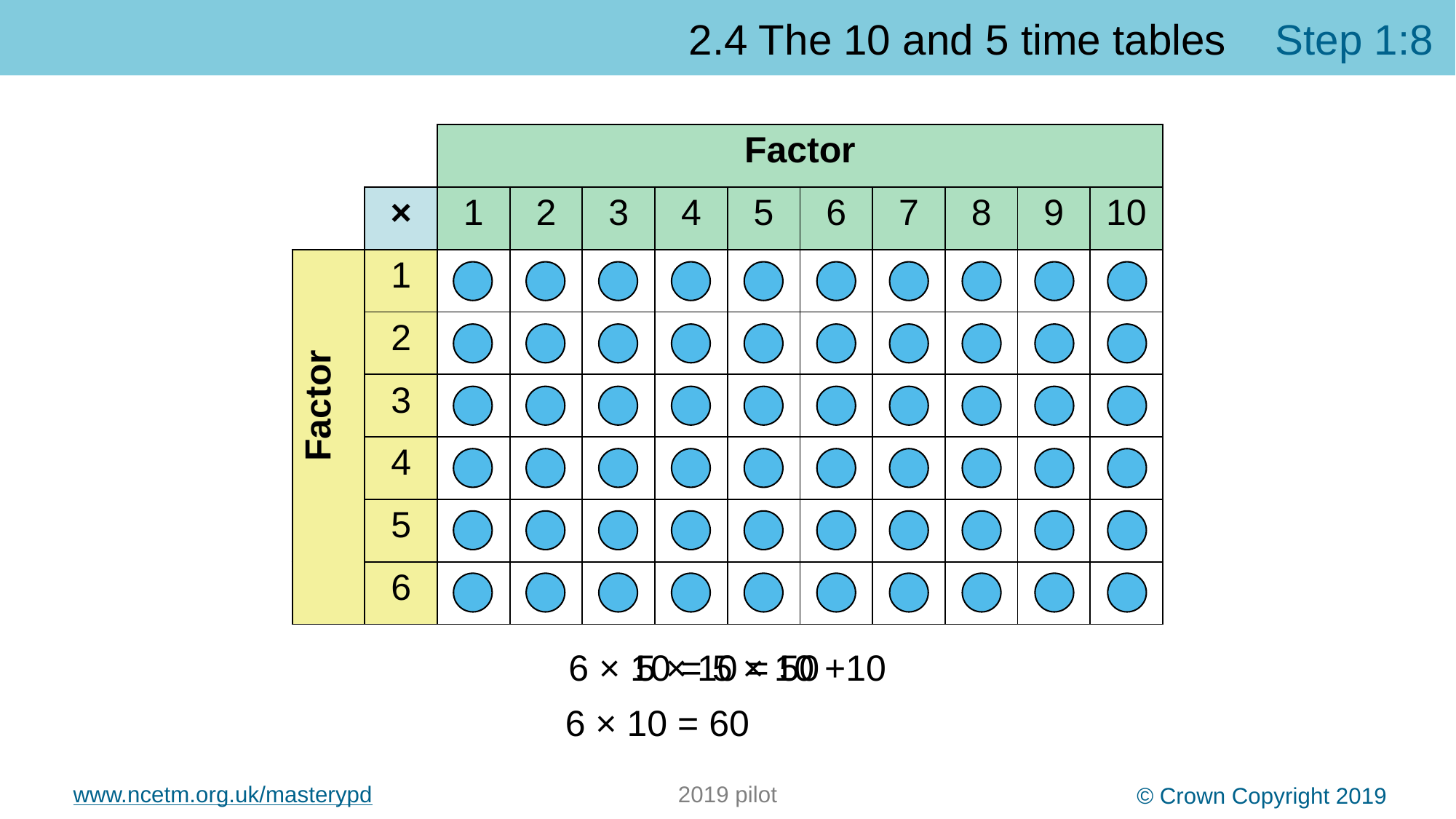

2.4 The 10 and 5 time tables	Step 1:8
|  |  | Factor |  |  |  |  |  |  |  |  |  |
| --- | --- | --- | --- | --- | --- | --- | --- | --- | --- | --- | --- |
|  | × | 1 | 2 | 3 | 4 | 5 | 6 | 7 | 8 | 9 | 10 |
| Factor | 1 |  |  |  |  |  |  |  |  |  |  |
|  | 2 |  |  |  |  |  |  |  |  |  |  |
|  | 3 |  |  |  |  |  |  |  |  |  |  |
|  | 4 |  |  |  |  |  |  |  |  |  |  |
|  | 5 |  |  |  |  |  |  |  |  |  |  |
|  | 6 |  |  |  |  |  |  |  |  |  |  |
|  |  | Factor |  |  |  |  |  |  |  |  |  |
| --- | --- | --- | --- | --- | --- | --- | --- | --- | --- | --- | --- |
|  | × | 1 | 2 | 3 | 4 | 5 | 6 | 7 | 8 | 9 | 10 |
| Factor | 1 |  |  |  |  |  |  |  |  |  |  |
|  | 2 |  |  |  |  |  |  |  |  |  |  |
|  | 3 |  |  |  |  |  |  |  |  |  |  |
|  | 4 |  |  |  |  |  |  |  |  |  |  |
|  | 5 |  |  |  |  |  |  |  |  |  |  |

6 × 10 = 5 × 10 +10
5 × 10 = 50
6 × 10 = 60